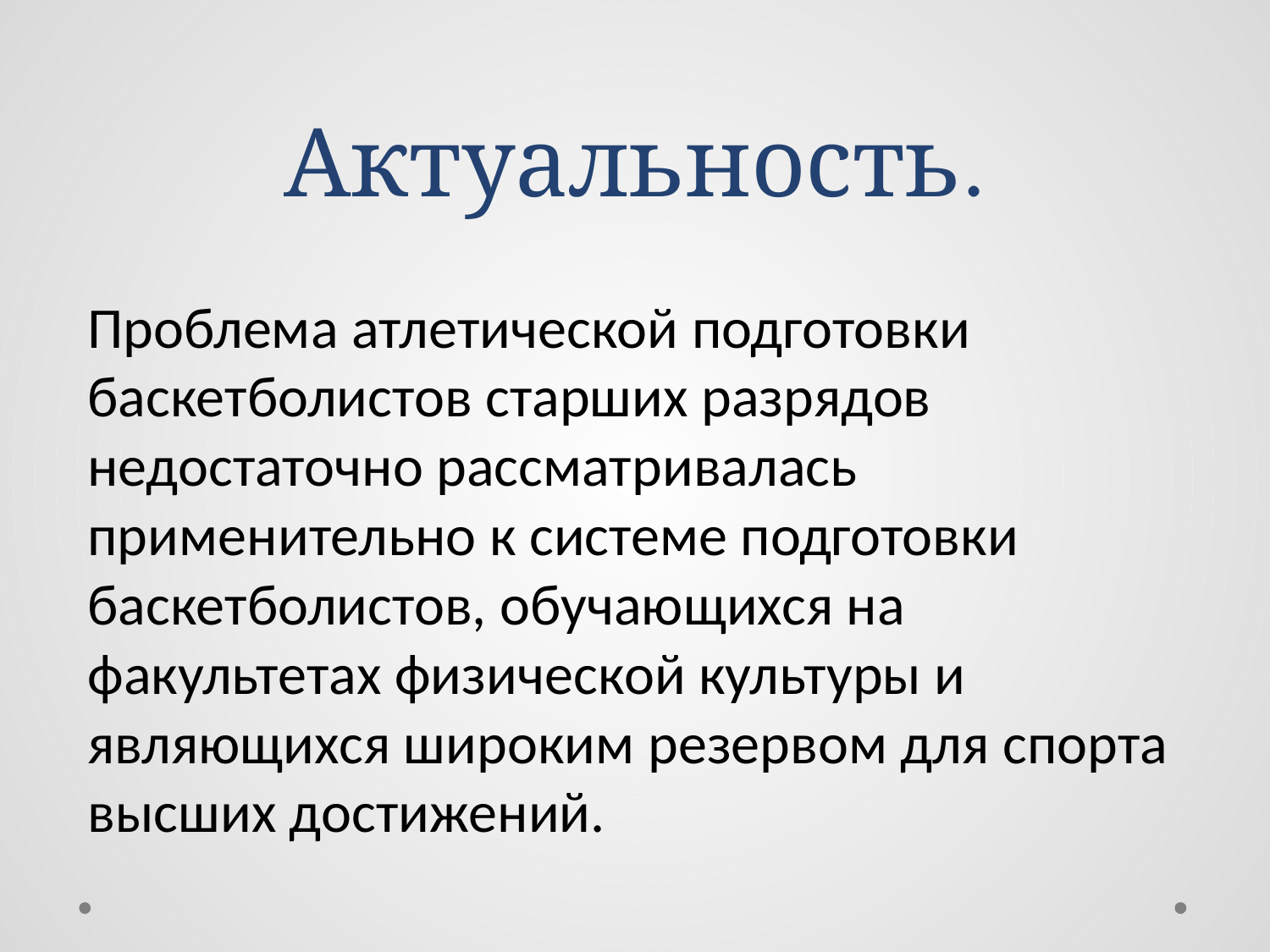

# Актуальность.

Проблема атлетической подготовки баскетболистов старших разрядов недостаточно рассматривалась применительно к системе подготовки баскетболистов, обучающихся на факультетах физической культуры и являющихся широким резервом для спорта высших достижений.